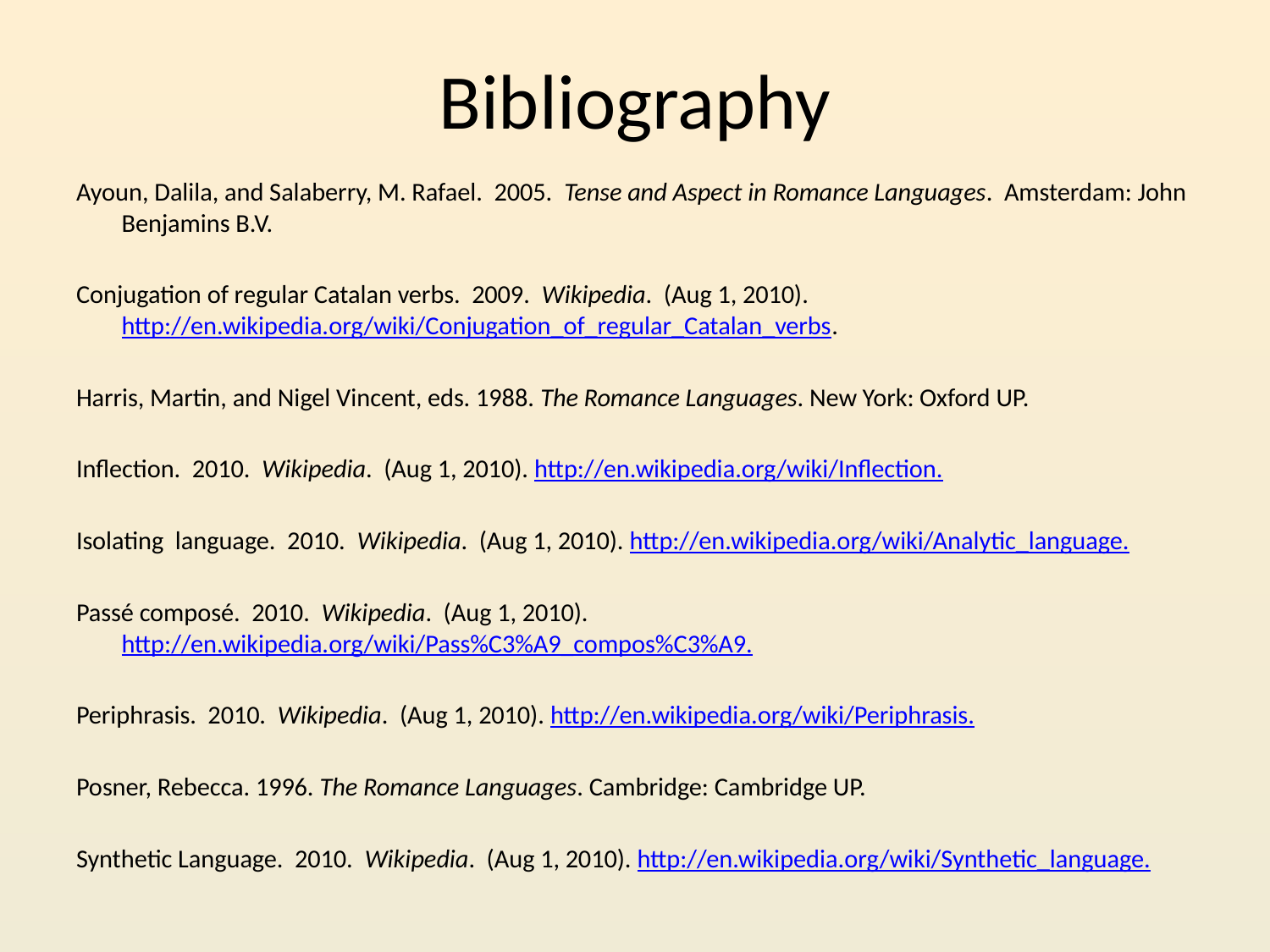

# Bibliography
Ayoun, Dalila, and Salaberry, M. Rafael.  2005.  Tense and Aspect in Romance Languages.  Amsterdam: John Benjamins B.V.

Conjugation of regular Catalan verbs.  2009.  Wikipedia.  (Aug 1, 2010). http://en.wikipedia.org/wiki/Conjugation_of_regular_Catalan_verbs.

Harris, Martin, and Nigel Vincent, eds. 1988. The Romance Languages. New York: Oxford UP.

Inflection.  2010.  Wikipedia.  (Aug 1, 2010). http://en.wikipedia.org/wiki/Inflection.

Isolating  language.  2010.  Wikipedia.  (Aug 1, 2010). http://en.wikipedia.org/wiki/Analytic_language.

Passé composé.  2010.  Wikipedia.  (Aug 1, 2010). http://en.wikipedia.org/wiki/Pass%C3%A9_compos%C3%A9.

Periphrasis.  2010.  Wikipedia.  (Aug 1, 2010). http://en.wikipedia.org/wiki/Periphrasis.

Posner, Rebecca. 1996. The Romance Languages. Cambridge: Cambridge UP.

Synthetic Language.  2010.  Wikipedia.  (Aug 1, 2010). http://en.wikipedia.org/wiki/Synthetic_language.